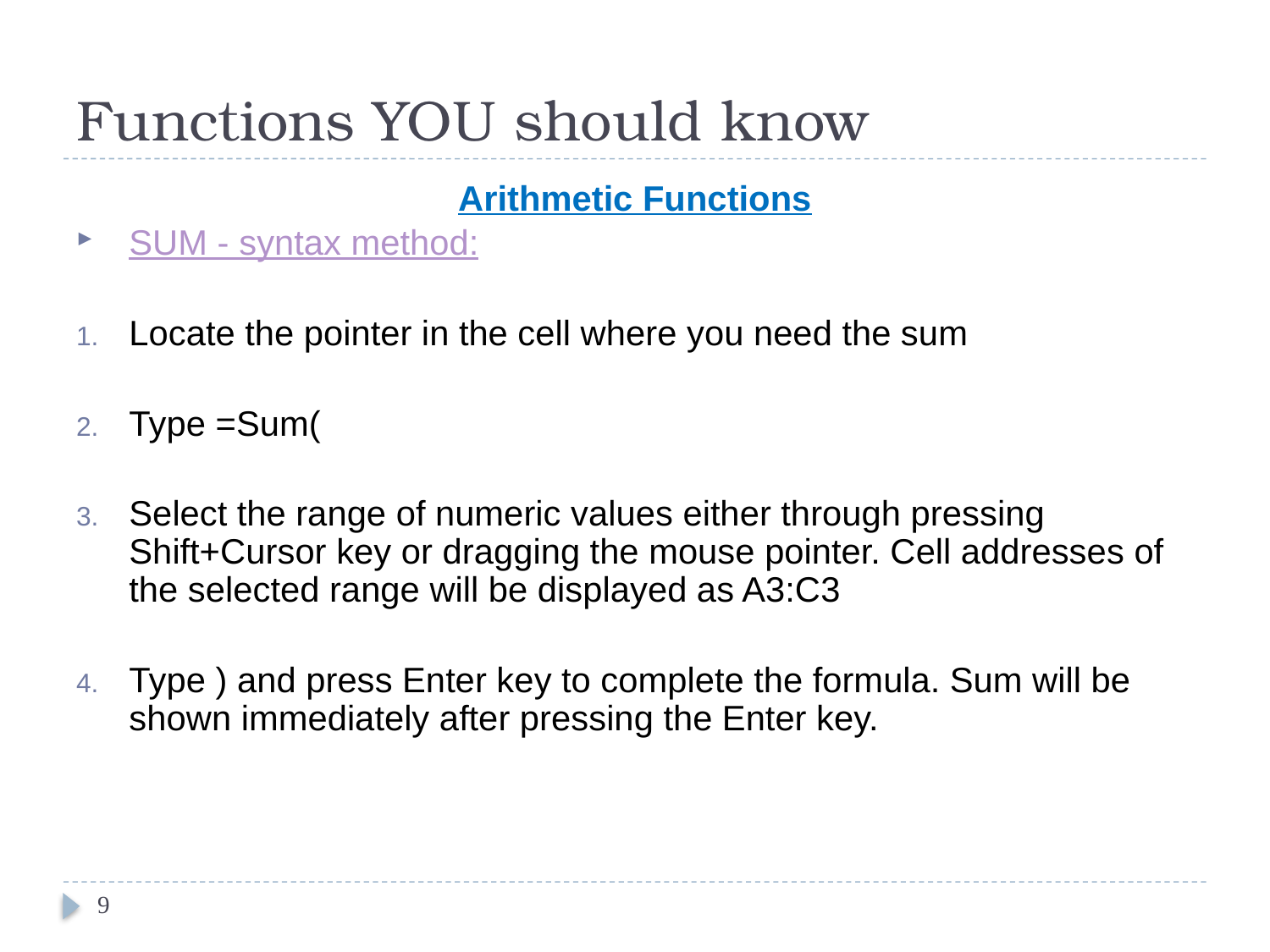

# Functions YOU should know
Arithmetic Functions
SUM - syntax method:

Locate the pointer in the cell where you need the sum

Type =Sum(

Select the range of numeric values either through pressing Shift+Cursor key or dragging the mouse pointer. Cell addresses of the selected range will be displayed as A3:C3

Type ) and press Enter key to complete the formula. Sum will be shown immediately after pressing the Enter key.
9